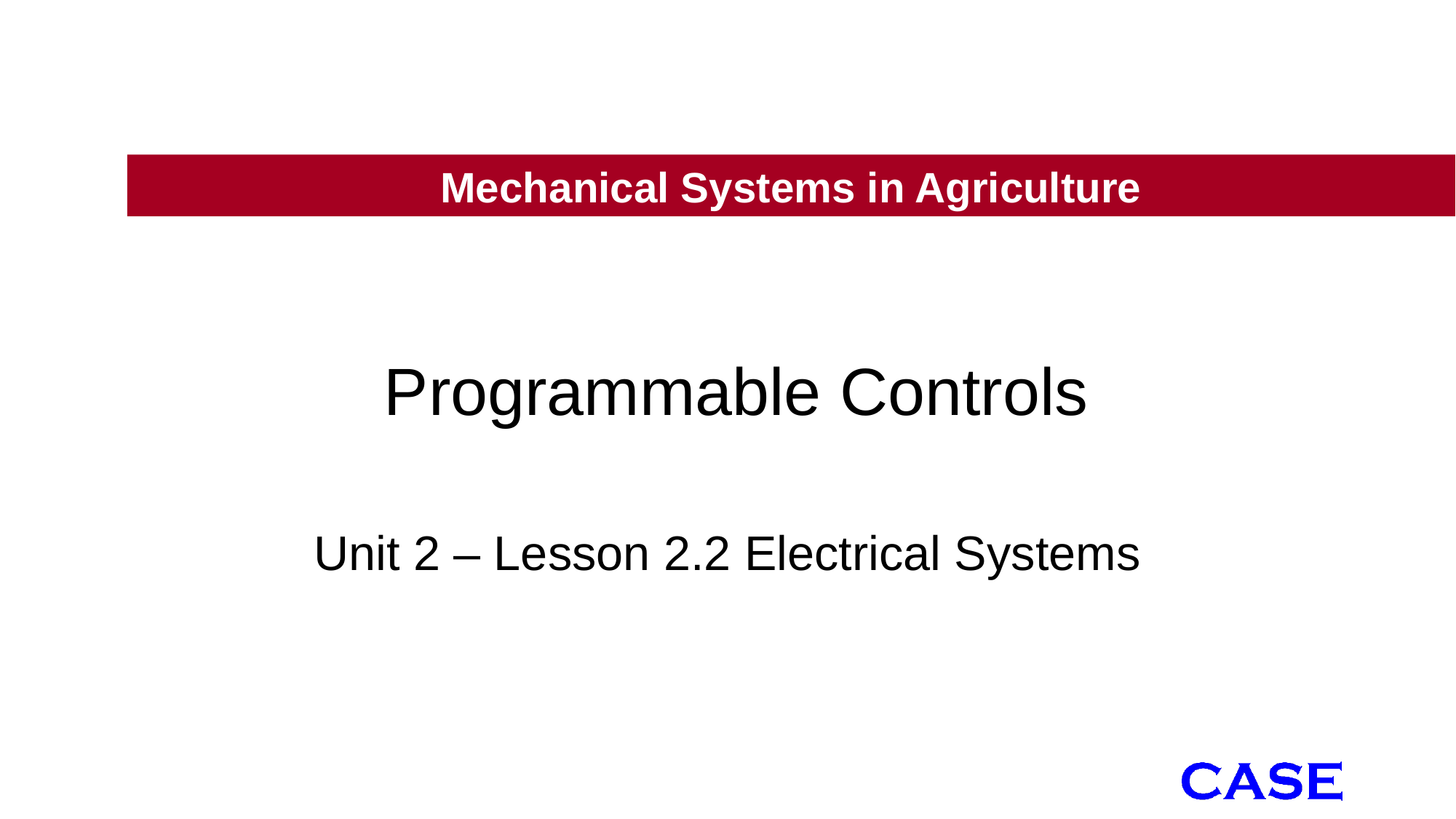

Mechanical Systems in Agriculture
# Programmable Controls
Unit 2 – Lesson 2.2 Electrical Systems